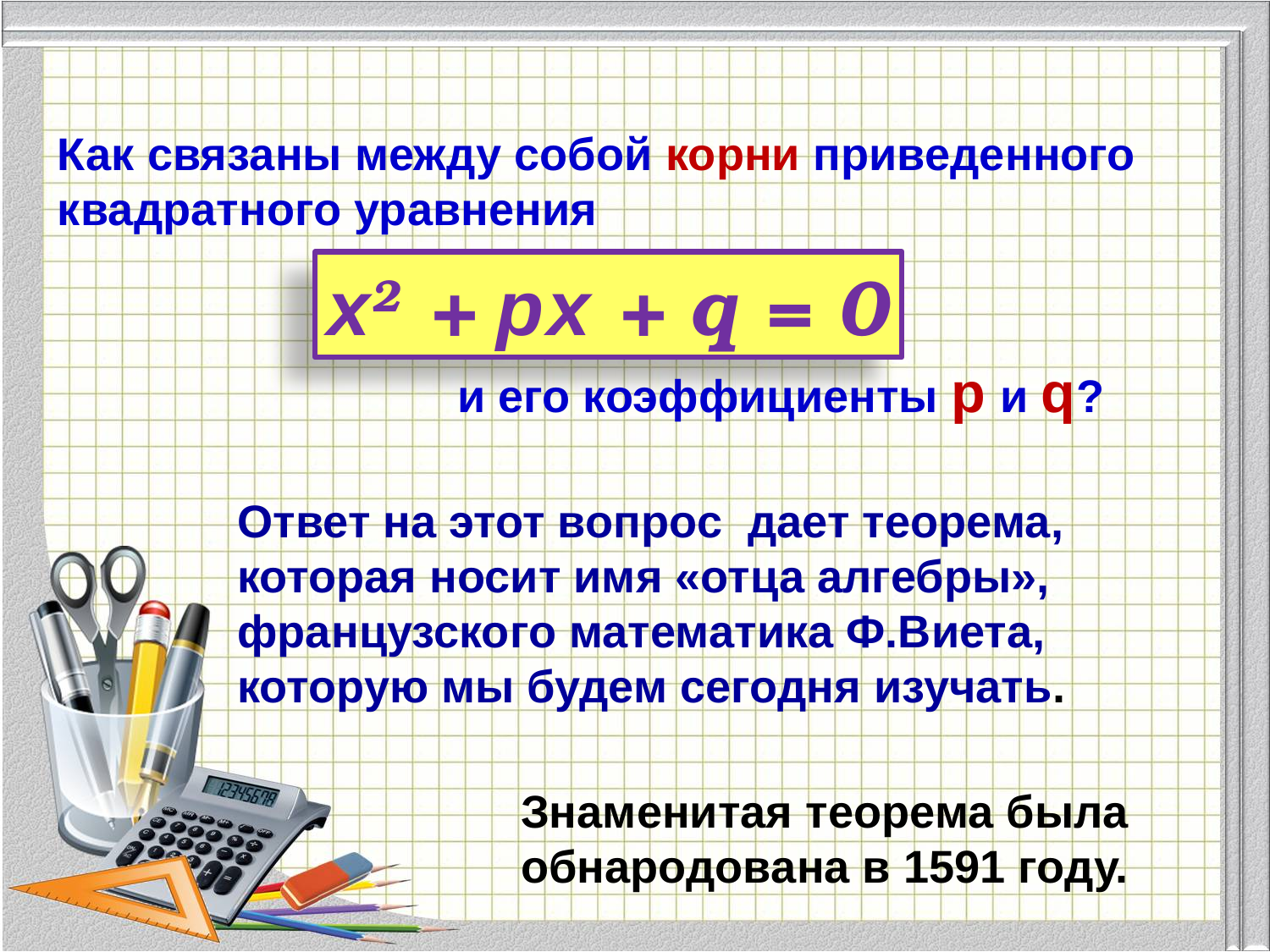

Как связаны между собой корни приведенного квадратного уравнения
х2 + pх + q = 0
и его коэффициенты p и q?
Ответ на этот вопрос  дает теорема, которая носит имя «отца алгебры», французского математика Ф.Виета, которую мы будем сегодня изучать.
Знаменитая теорема была обнародована в 1591 году.